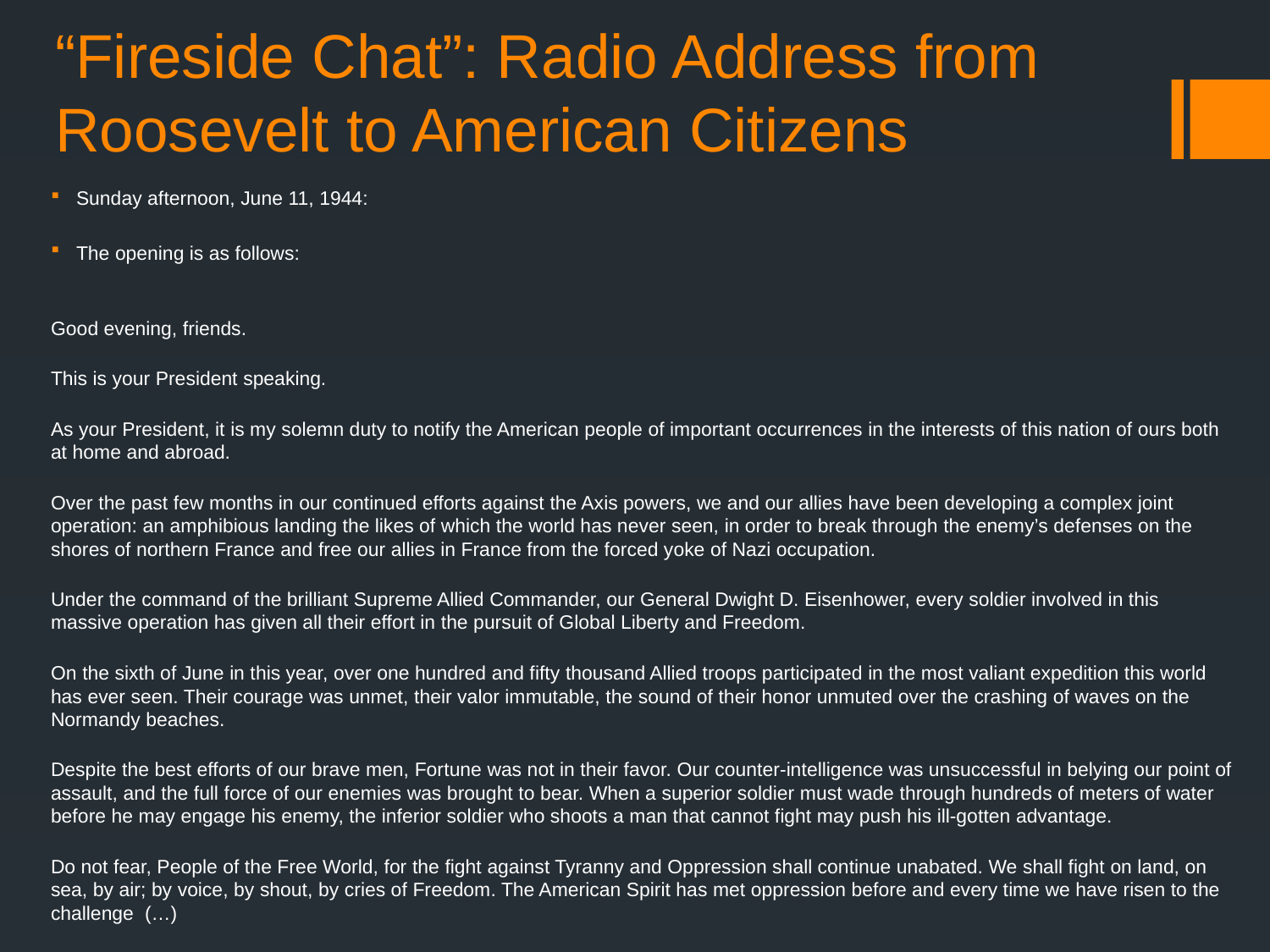

# “Fireside Chat”: Radio Address from Roosevelt to American Citizens
Sunday afternoon, June 11, 1944:

The opening is as follows:

Good evening, friends.
This is your President speaking.
As your President, it is my solemn duty to notify the American people of important occurrences in the interests of this nation of ours both at home and abroad.
Over the past few months in our continued efforts against the Axis powers, we and our allies have been developing a complex joint operation: an amphibious landing the likes of which the world has never seen, in order to break through the enemy’s defenses on the shores of northern France and free our allies in France from the forced yoke of Nazi occupation.
Under the command of the brilliant Supreme Allied Commander, our General Dwight D. Eisenhower, every soldier involved in this massive operation has given all their effort in the pursuit of Global Liberty and Freedom.
On the sixth of June in this year, over one hundred and fifty thousand Allied troops participated in the most valiant expedition this world has ever seen. Their courage was unmet, their valor immutable, the sound of their honor unmuted over the crashing of waves on the Normandy beaches.
Despite the best efforts of our brave men, Fortune was not in their favor. Our counter-intelligence was unsuccessful in belying our point of assault, and the full force of our enemies was brought to bear. When a superior soldier must wade through hundreds of meters of water before he may engage his enemy, the inferior soldier who shoots a man that cannot fight may push his ill-gotten advantage.
Do not fear, People of the Free World, for the fight against Tyranny and Oppression shall continue unabated. We shall fight on land, on sea, by air; by voice, by shout, by cries of Freedom. The American Spirit has met oppression before and every time we have risen to the challenge  (…)